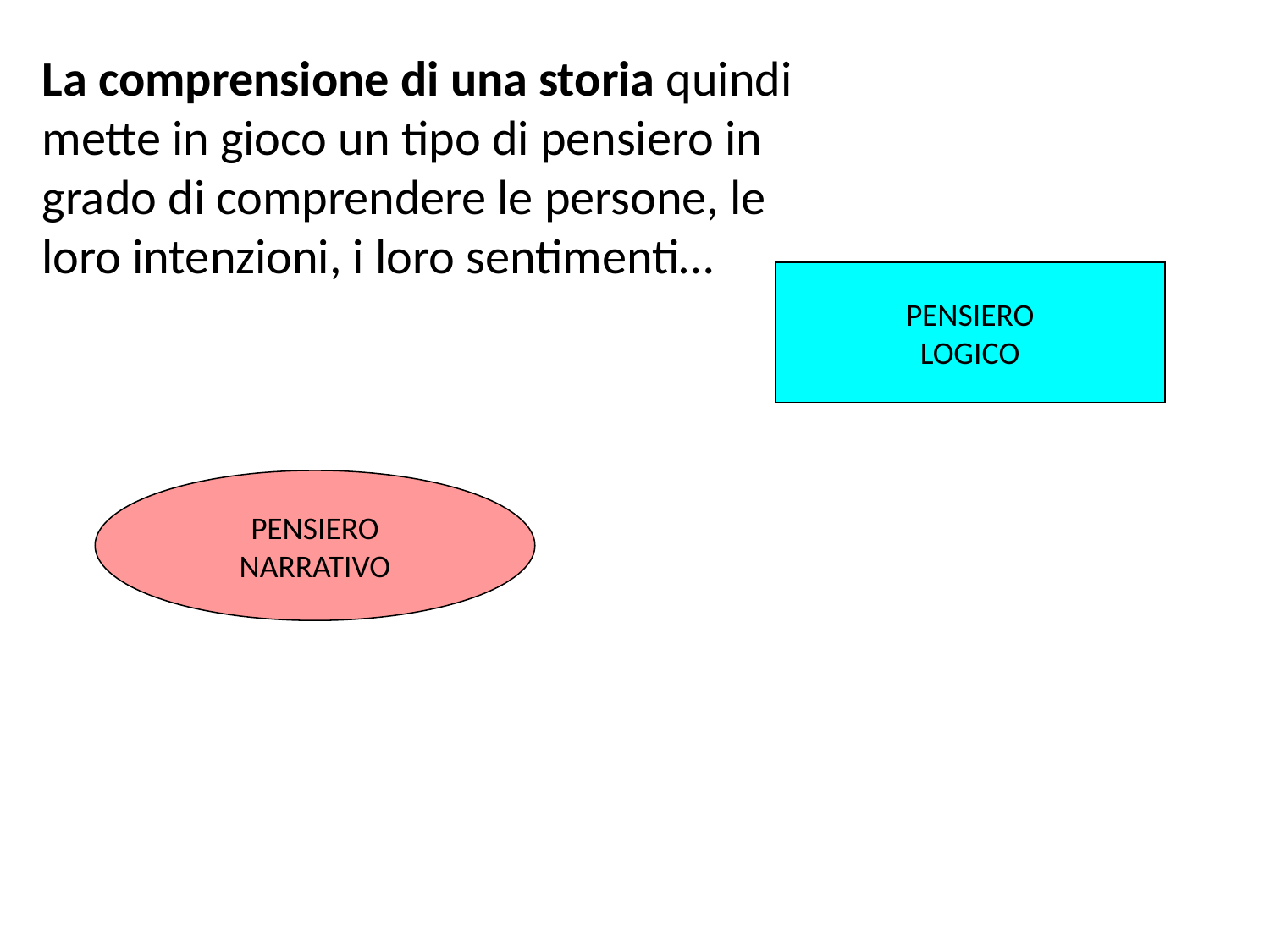

La comprensione di una storia quindi mette in gioco un tipo di pensiero in grado di comprendere le persone, le loro intenzioni, i loro sentimenti…

PENSIERO
LOGICO

PENSIERO
NARRATIVO